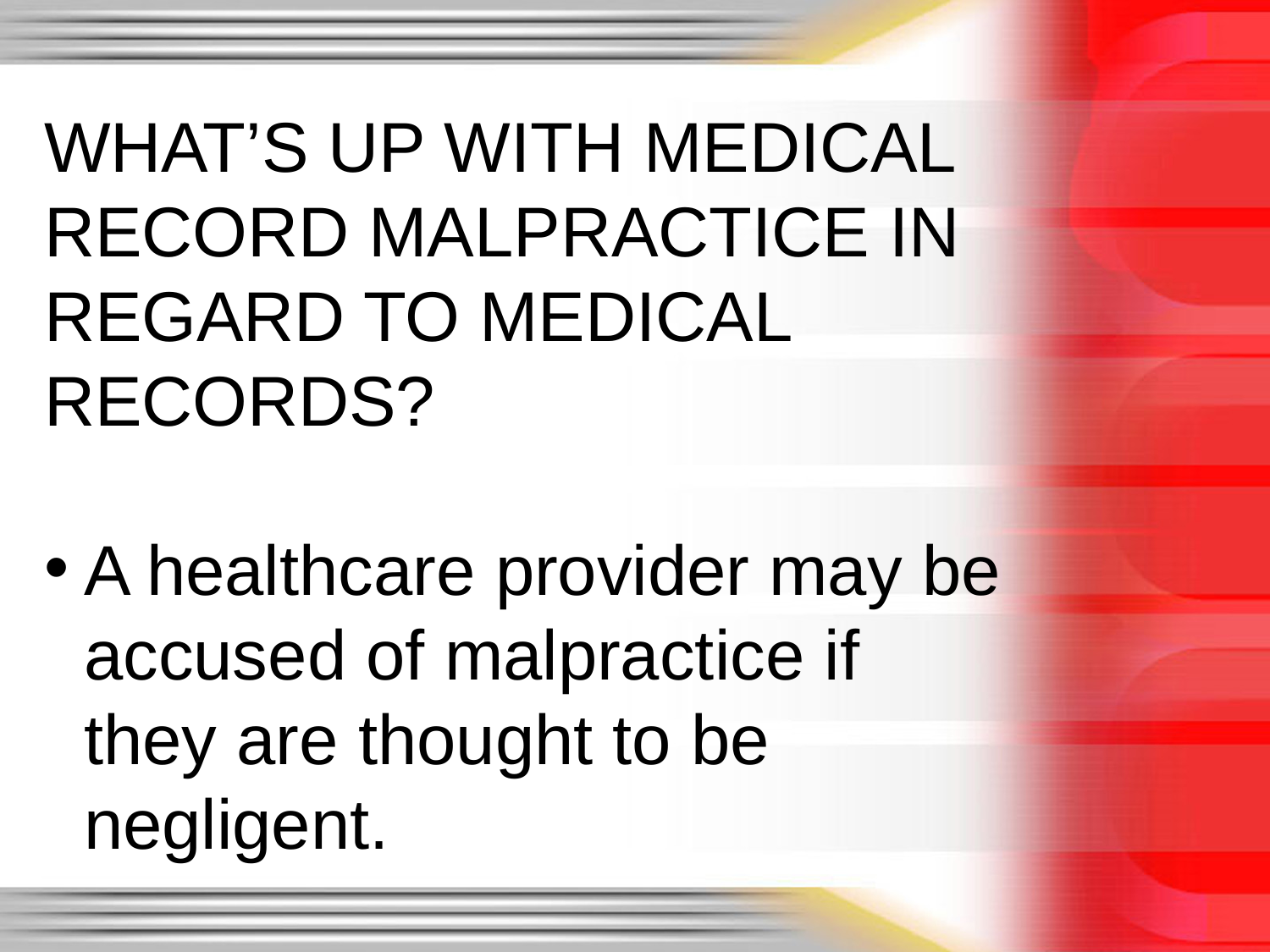

WHAT’S UP WITH MEDICAL RECORD MALPRACTICE IN REGARD TO MEDICAL RECORDS?

A healthcare provider may be accused of malpractice if they are thought to be negligent.